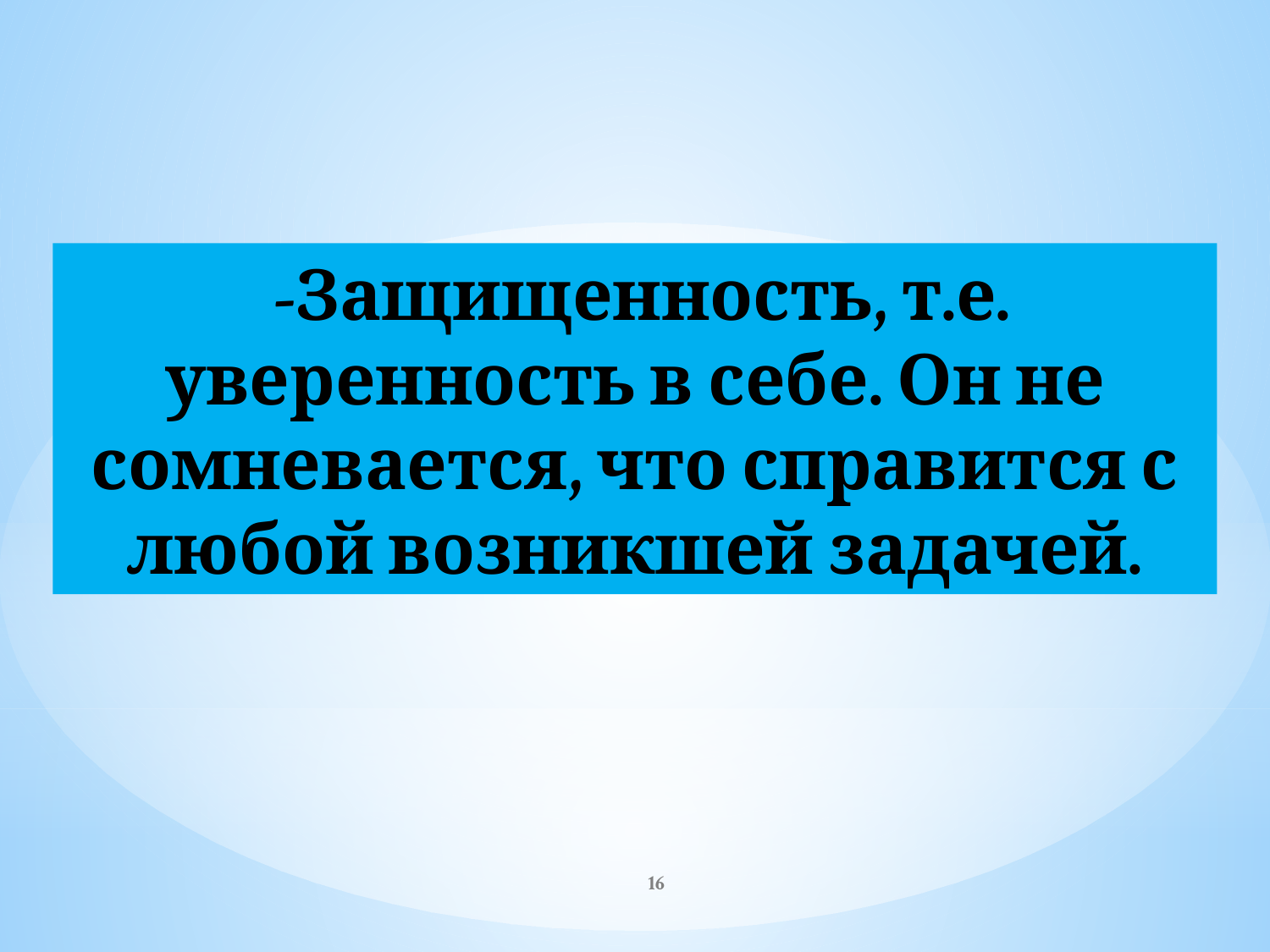

-Защищенность, т.е. уверенность в себе. Он не сомневается, что справится с любой возникшей задачей.
16